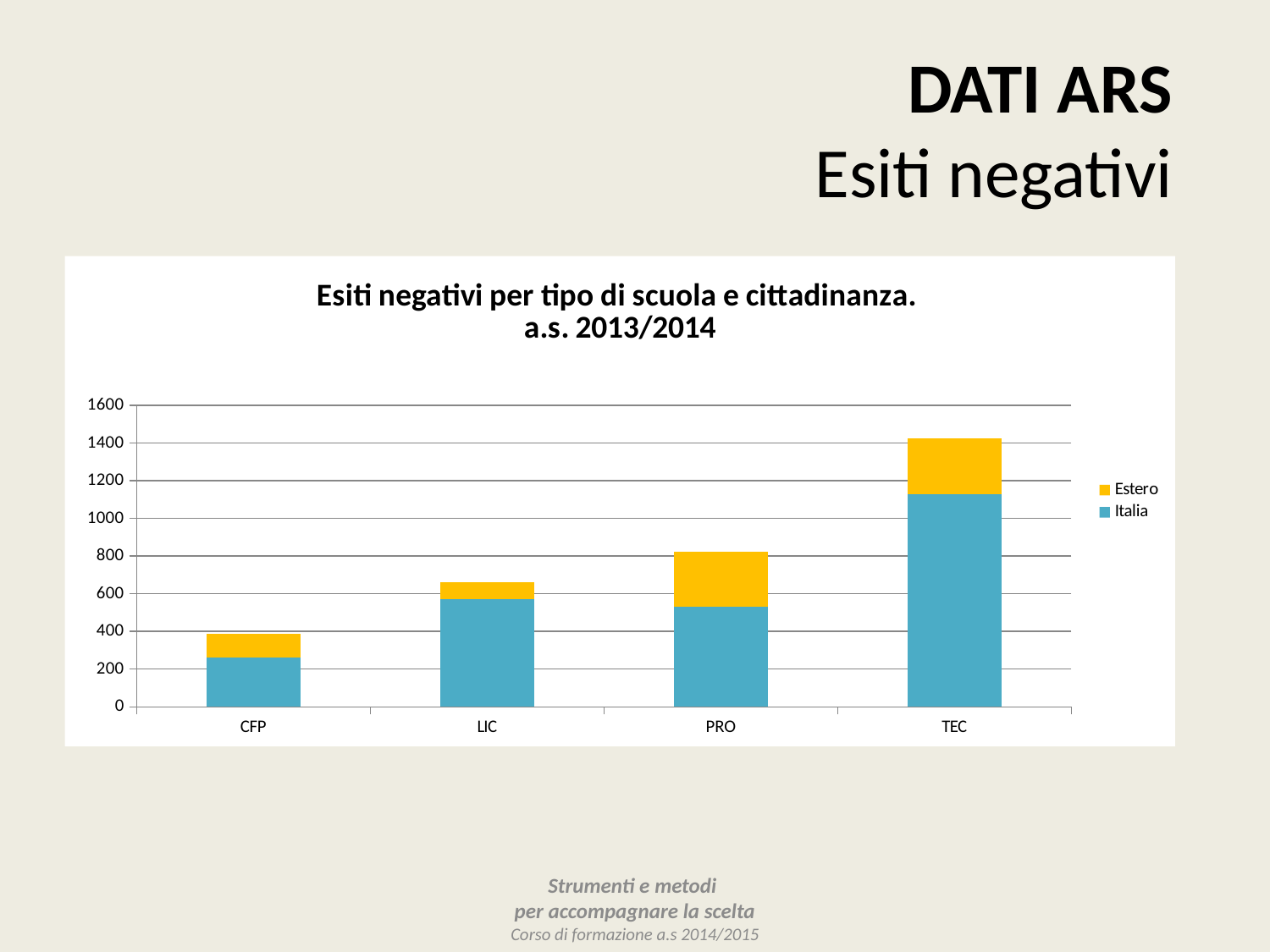

DATI ARS
Esiti negativi

### Chart: Esiti negativi per tipo di scuola e cittadinanza.
a.s. 2013/2014

| Category | Italia | Estero |
|---|---|---|
| CFP | 261.0 | 127.0 |
| LIC | 573.0 | 90.0 |
| PRO | 532.0 | 292.0 |
| TEC | 1130.0 | 295.0 |
Strumenti e metodi
per accompagnare la scelta
Corso di formazione a.s 2014/2015